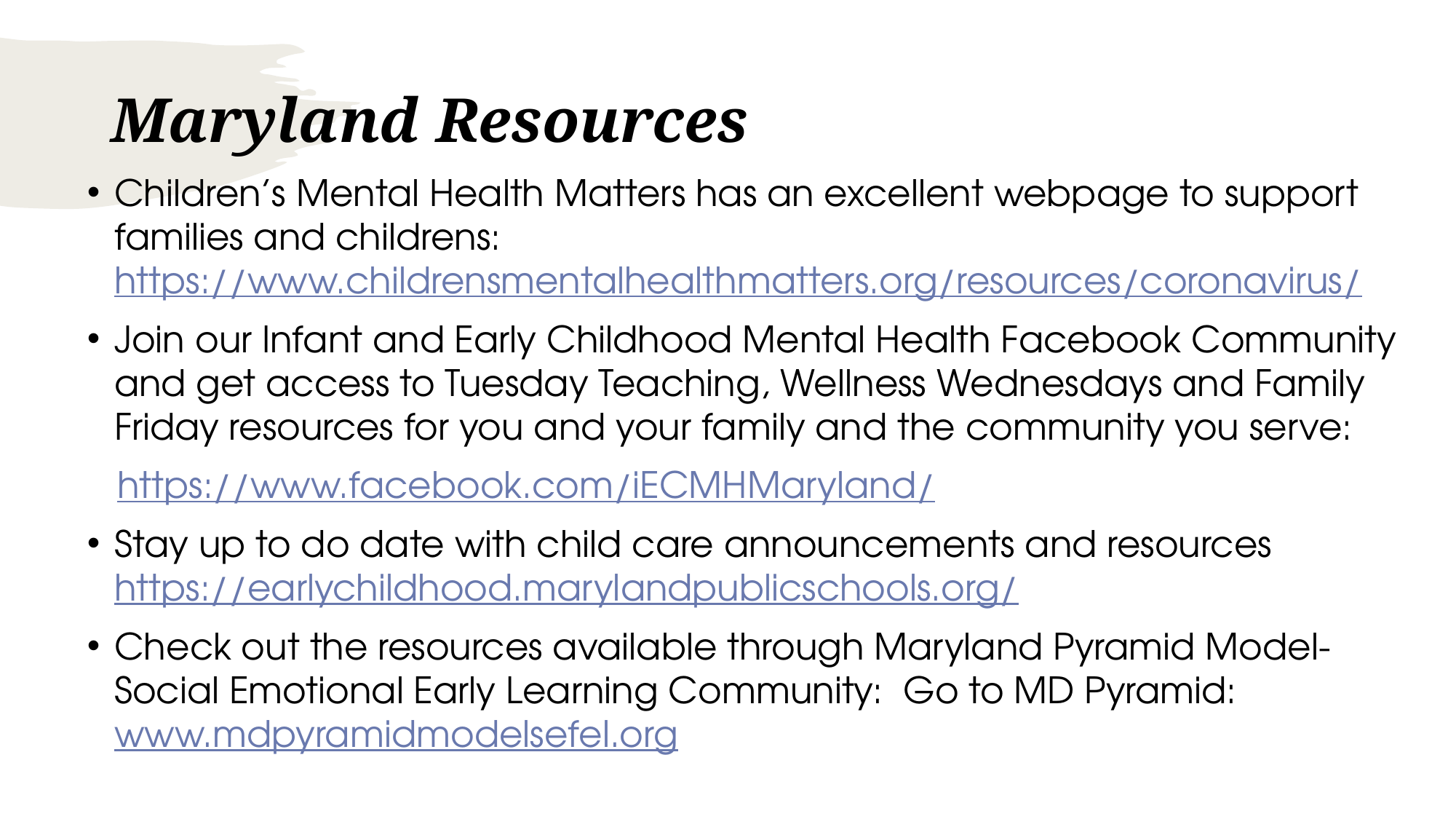

# Maryland Resources
Children’s Mental Health Matters has an excellent webpage to support families and childrens:  https://www.childrensmentalhealthmatters.org/resources/coronavirus/
Join our Infant and Early Childhood Mental Health Facebook Community and get access to Tuesday Teaching, Wellness Wednesdays and Family Friday resources for you and your family and the community you serve:
   https://www.facebook.com/iECMHMaryland/
Stay up to do date with child care announcements and resources  https://earlychildhood.marylandpublicschools.org/
Check out the resources available through Maryland Pyramid Model- Social Emotional Early Learning Community:  Go to MD Pyramid:   www.mdpyramidmodelsefel.org